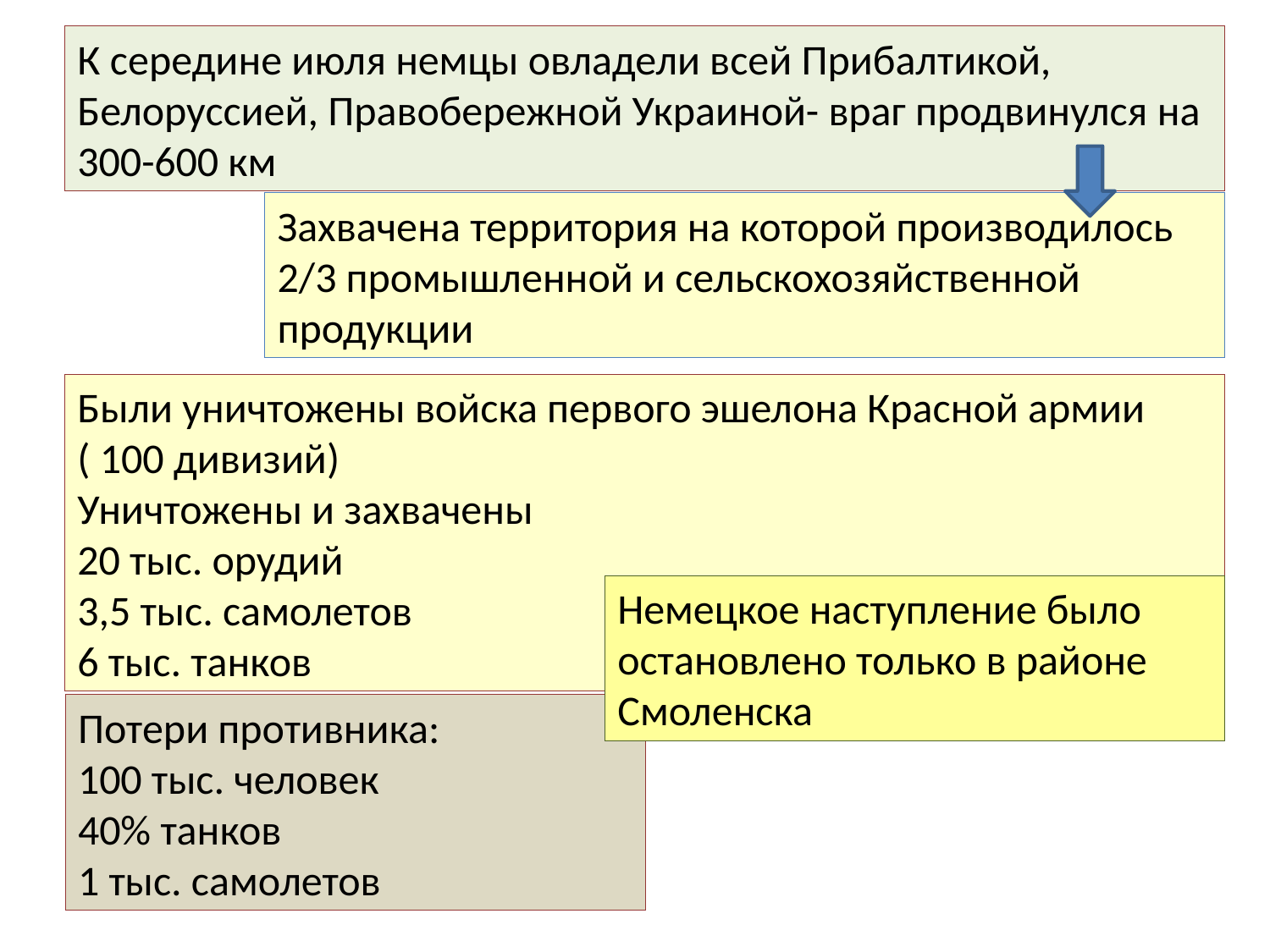

К середине июля немцы овладели всей Прибалтикой, Белоруссией, Правобережной Украиной- враг продвинулся на 300-600 км

Захвачена территория на которой производилось 2/3 промышленной и сельскохозяйственной продукции
Были уничтожены войска первого эшелона Красной армии
( 100 дивизий)
Уничтожены и захвачены
20 тыс. орудий
3,5 тыс. самолетов
6 тыс. танков
Немецкое наступление было остановлено только в районе Смоленска
Потери противника:
100 тыс. человек
40% танков
1 тыс. самолетов